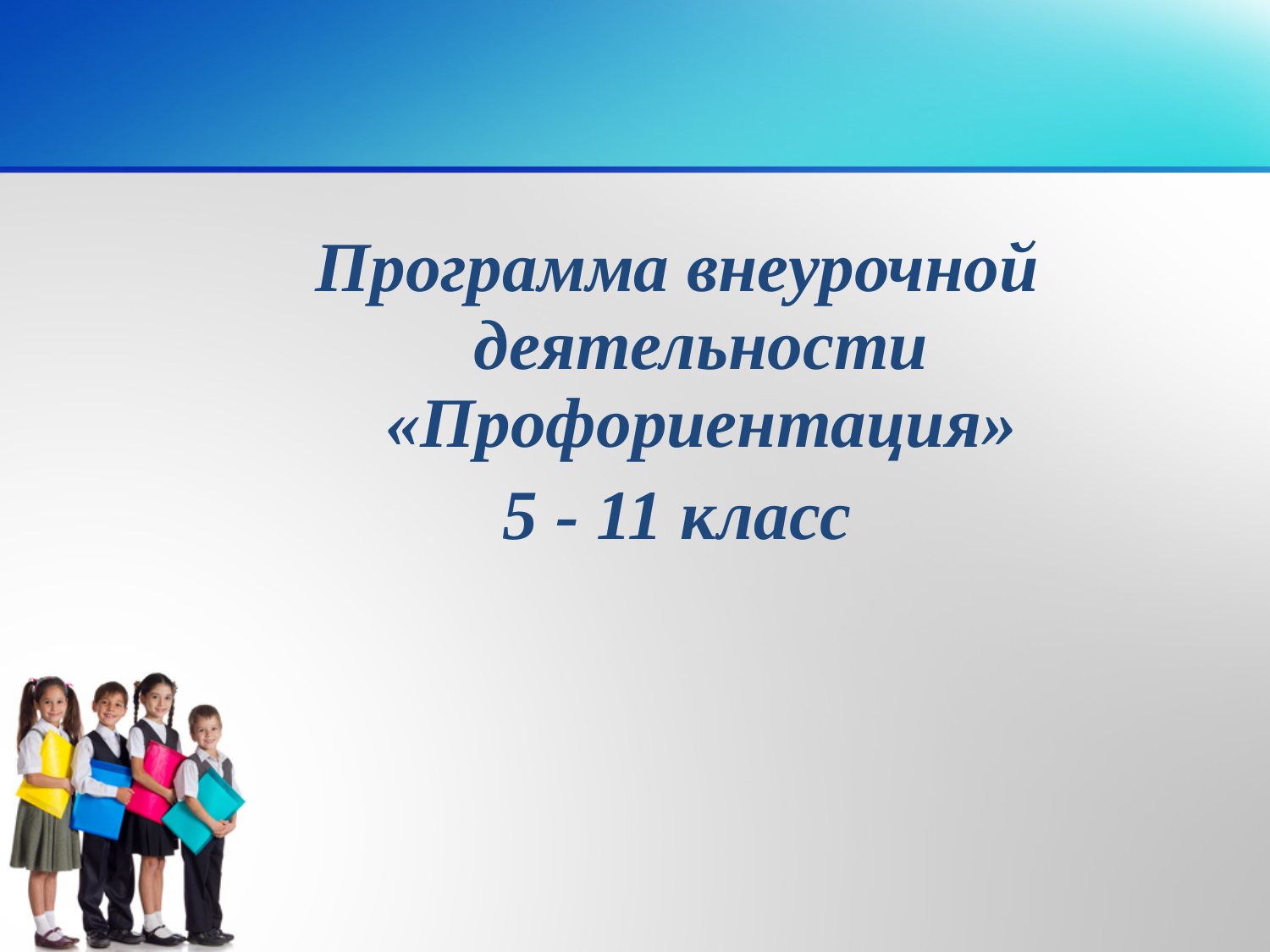

#
Программа внеурочной деятельности «Профориентация»
5 - 11 класс